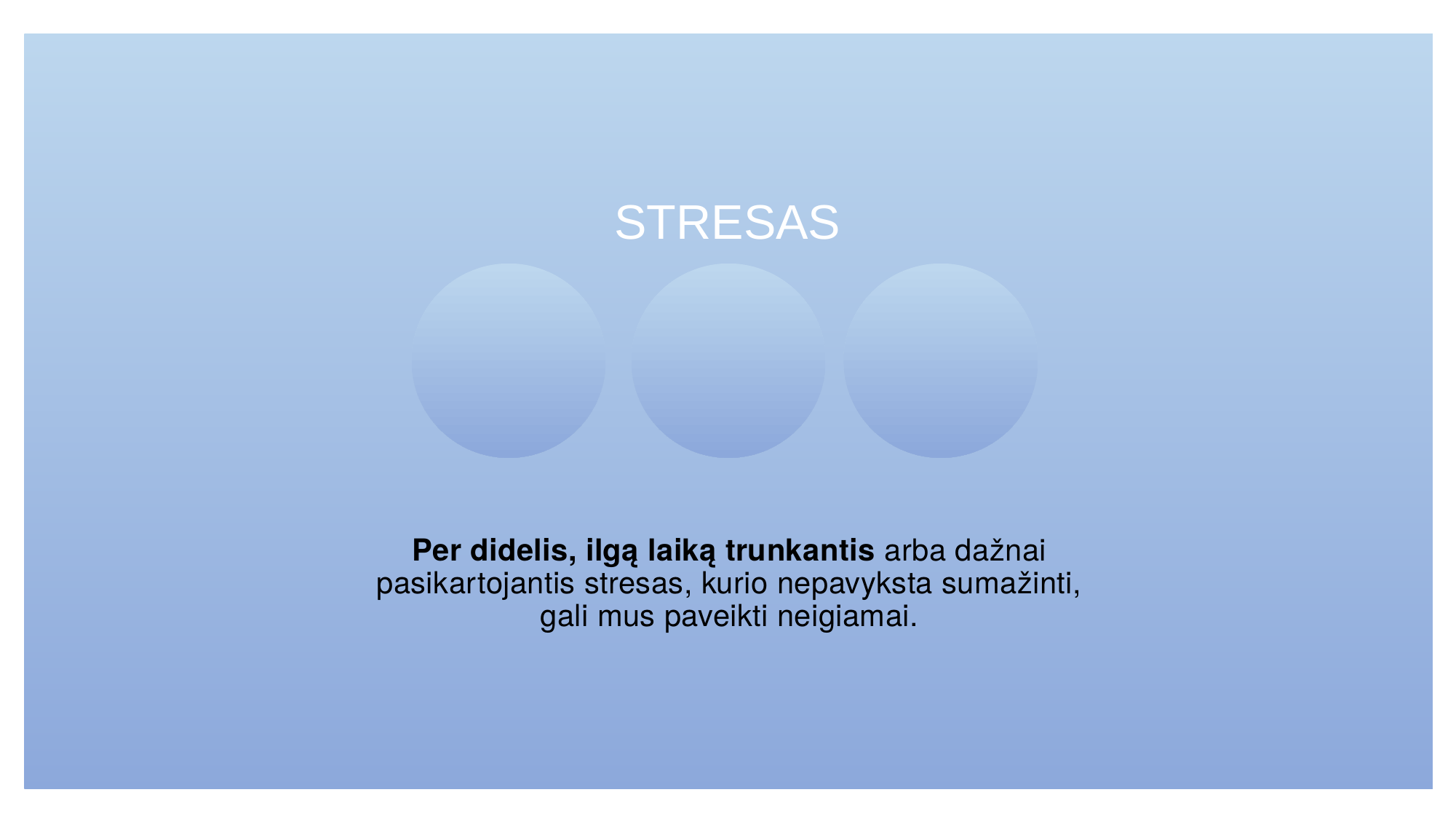

STRESAS

Per didelis, ilgą laiką trunkantis arba dažnai pasikartojantis stresas, kurio nepavyksta sumažinti, gali mus paveikti neigiamai.